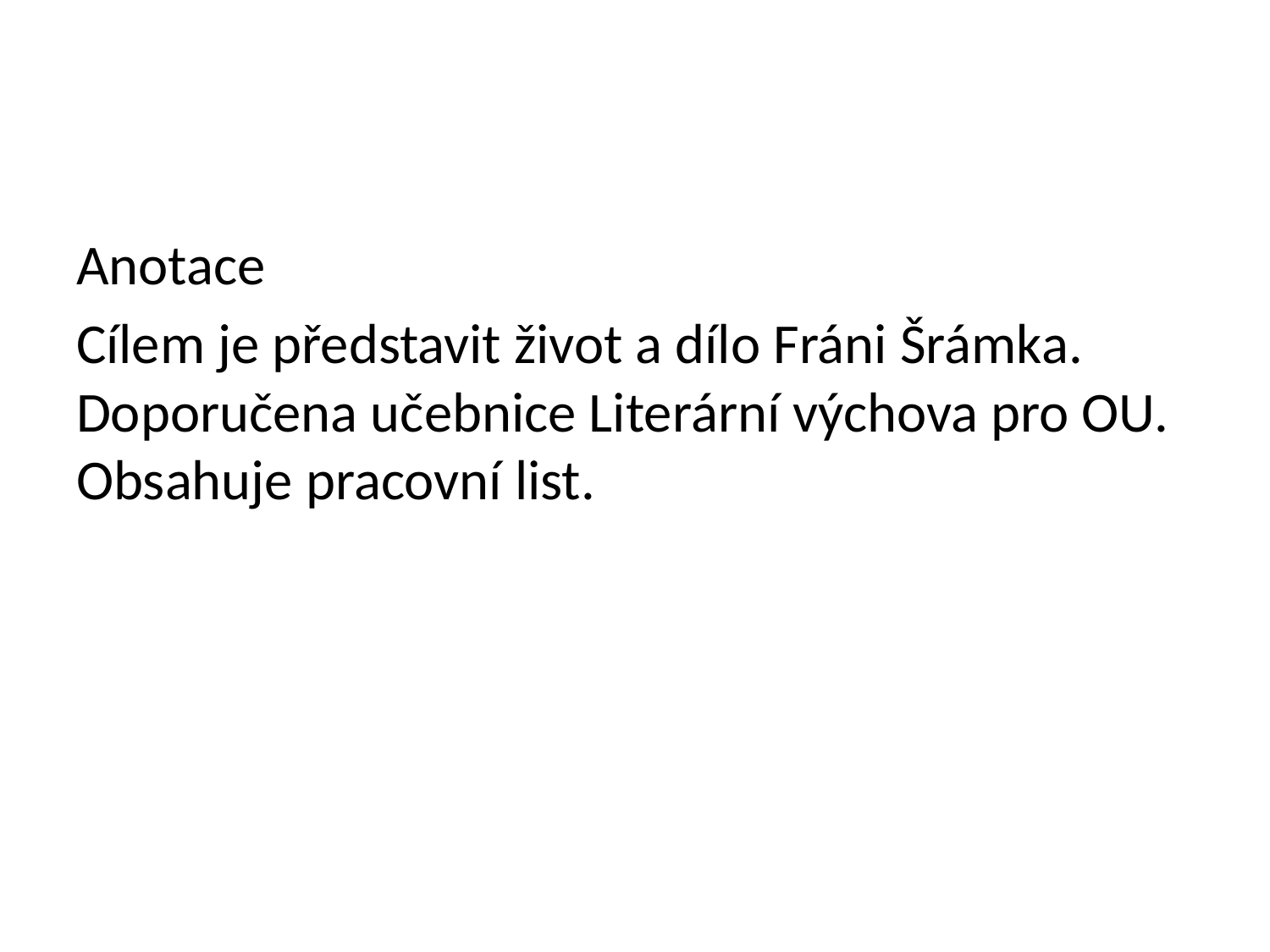

Anotace
Cílem je představit život a dílo Fráni Šrámka. Doporučena učebnice Literární výchova pro OU. Obsahuje pracovní list.